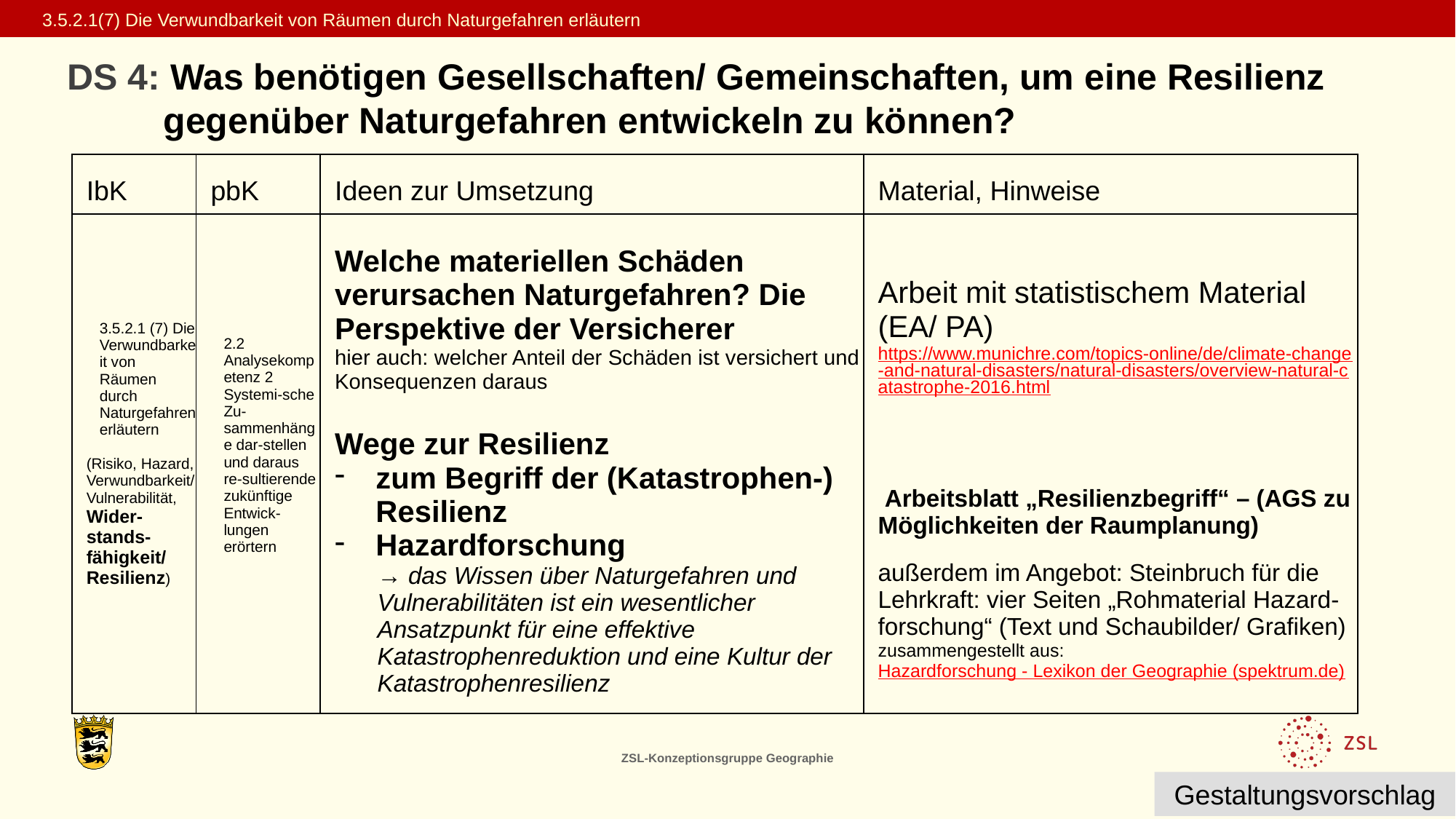

3.5.2.1(7) Die Verwundbarkeit von Räumen durch Naturgefahren erläutern
DS 4: Was benötigen Gesellschaften/ Gemeinschaften, um eine Resilienz gegenüber Naturgefahren entwickeln zu können?
| IbK | pbK | Ideen zur Umsetzung | Material, Hinweise |
| --- | --- | --- | --- |
| 3.5.2.1 (7) Die Verwundbarkeit von Räumen durch Naturgefahren erläutern (Risiko, Hazard, Verwundbarkeit/ Vulnerabilität, Wider-stands-fähigkeit/ Resilienz) | 2.2 Analysekompetenz 2 Systemi-sche Zu-sammenhänge dar-stellen und daraus re-sultierende zukünftige Entwick-lungen erörtern | Welche materiellen Schäden verursachen Naturgefahren? Die Perspektive der Versicherer hier auch: welcher Anteil der Schäden ist versichert und Konsequenzen daraus Wege zur Resilienz zum Begriff der (Katastrophen-) Resilienz Hazardforschung → das Wissen über Naturgefahren und Vulnerabilitäten ist ein wesentlicher Ansatzpunkt für eine effektive Katastrophenreduktion und eine Kultur der Katastrophenresilienz | Arbeit mit statistischem Material (EA/ PA) https://www.munichre.com/topics-online/de/climate-change-and-natural-disasters/natural-disasters/overview-natural-catastrophe-2016.html Arbeitsblatt „Resilienzbegriff“ – (AGS zu Möglichkeiten der Raumplanung) außerdem im Angebot: Steinbruch für die Lehrkraft: vier Seiten „Rohmaterial Hazard-forschung“ (Text und Schaubilder/ Grafiken) zusammengestellt aus: Hazardforschung - Lexikon der Geographie (spektrum.de) |
ZSL-Konzeptionsgruppe Geographie
Gestaltungsvorschlag